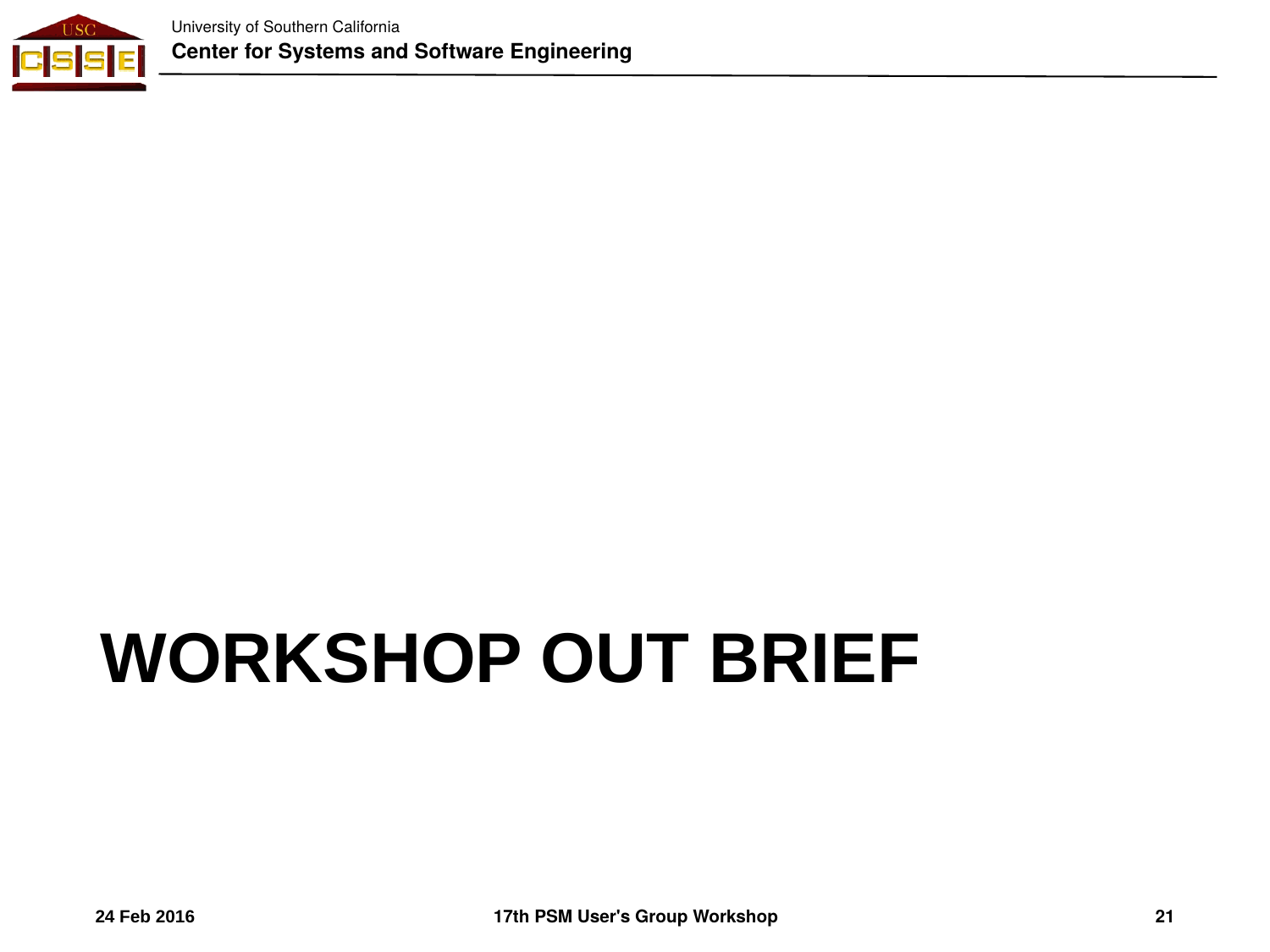

# Workshop Out Brief
24 Feb 2016
21
17th PSM User's Group Workshop